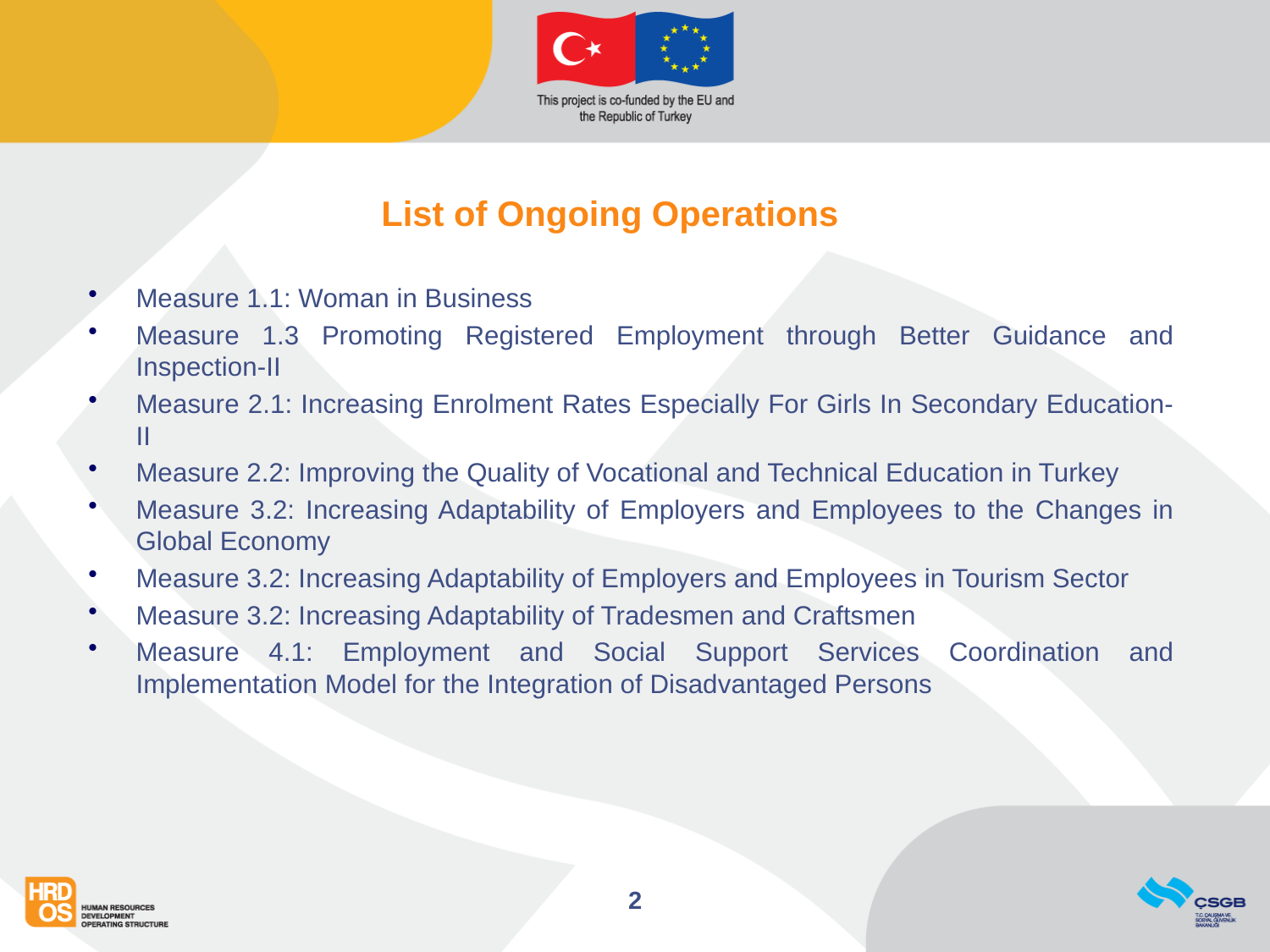

# List of Ongoing Operations
Measure 1.1: Woman in Business
Measure 1.3 Promoting Registered Employment through Better Guidance and Inspection-II
Measure 2.1: Increasing Enrolment Rates Especially For Girls In Secondary Education-II
Measure 2.2: Improving the Quality of Vocational and Technical Education in Turkey
Measure 3.2: Increasing Adaptability of Employers and Employees to the Changes in Global Economy
Measure 3.2: Increasing Adaptability of Employers and Employees in Tourism Sector
Measure 3.2: Increasing Adaptability of Tradesmen and Craftsmen
Measure 4.1: Employment and Social Support Services Coordination and Implementation Model for the Integration of Disadvantaged Persons

2